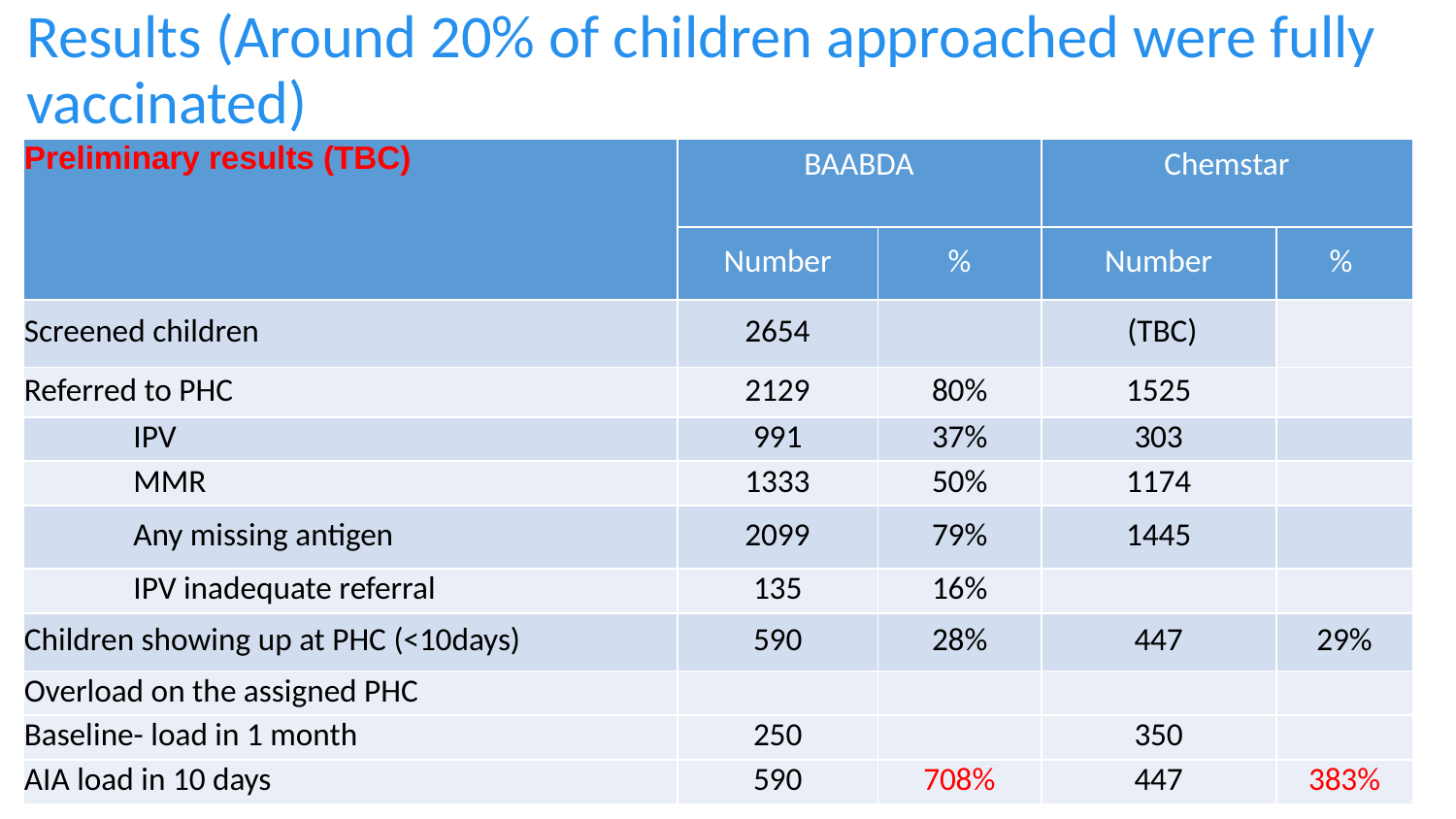

# Results (Around 20% of children approached were fully vaccinated)
| Preliminary results (TBC) | BAABDA |  | Chemstar |  |
| --- | --- | --- | --- | --- |
|  | Number | % | Number | % |
| Screened children | 2654 |  | (TBC) |  |
| Referred to PHC | 2129 | 80% | 1525 |  |
| IPV | 991 | 37% | 303 |  |
| MMR | 1333 | 50% | 1174 |  |
| Any missing antigen | 2099 | 79% | 1445 |  |
| IPV inadequate referral | 135 | 16% |  |  |
| Children showing up at PHC (<10days) | 590 | 28% | 447 | 29% |
| Overload on the assigned PHC |  |  |  |  |
| Baseline- load in 1 month | 250 |  | 350 |  |
| AIA load in 10 days | 590 | 708% | 447 | 383% |
from AIA to THRIVE– UNICEF for every child